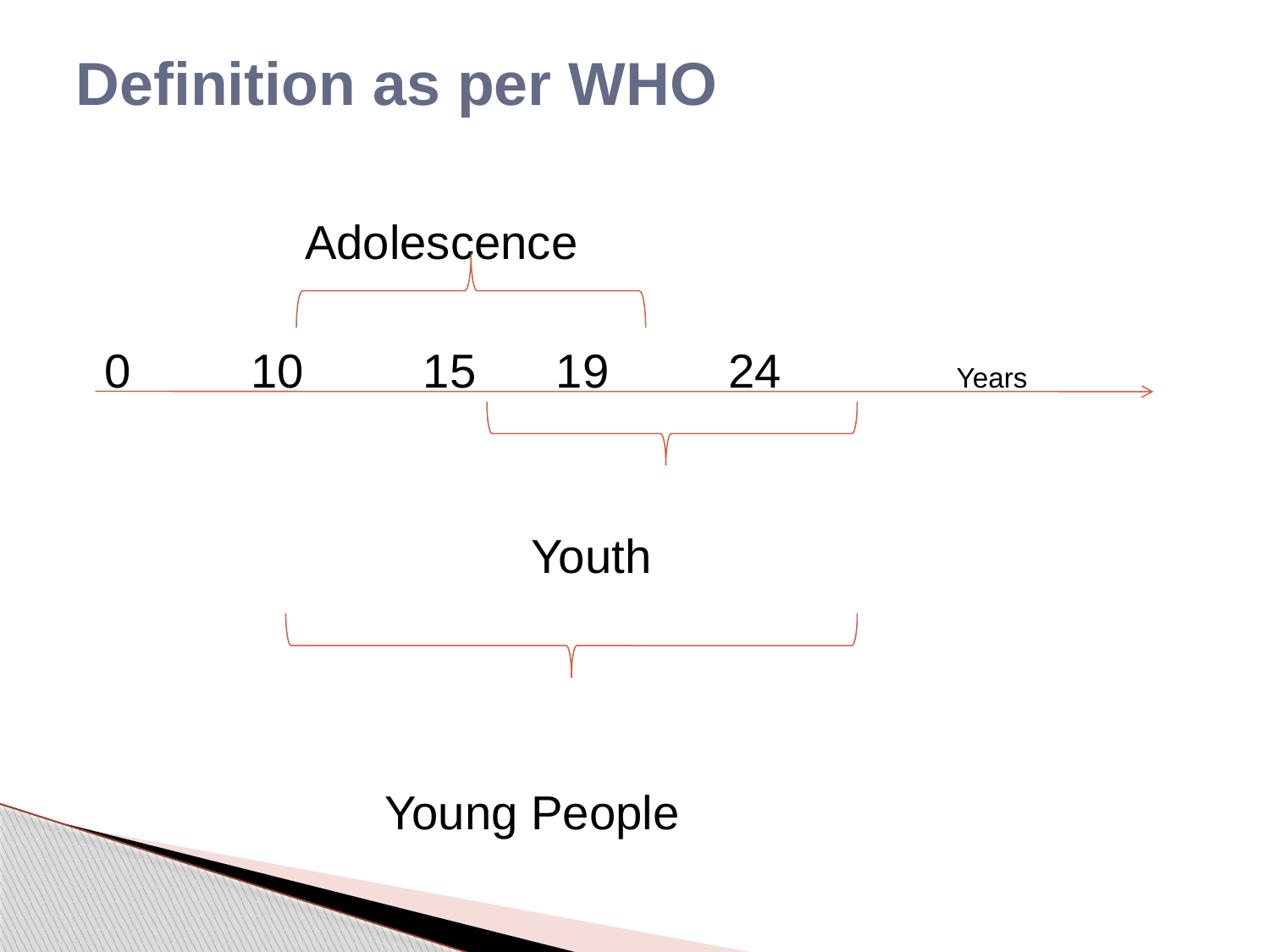

# Definition as per WHO

                Adolescence

 0         10         15      19         24             Years

                                 Youth

                      Young People